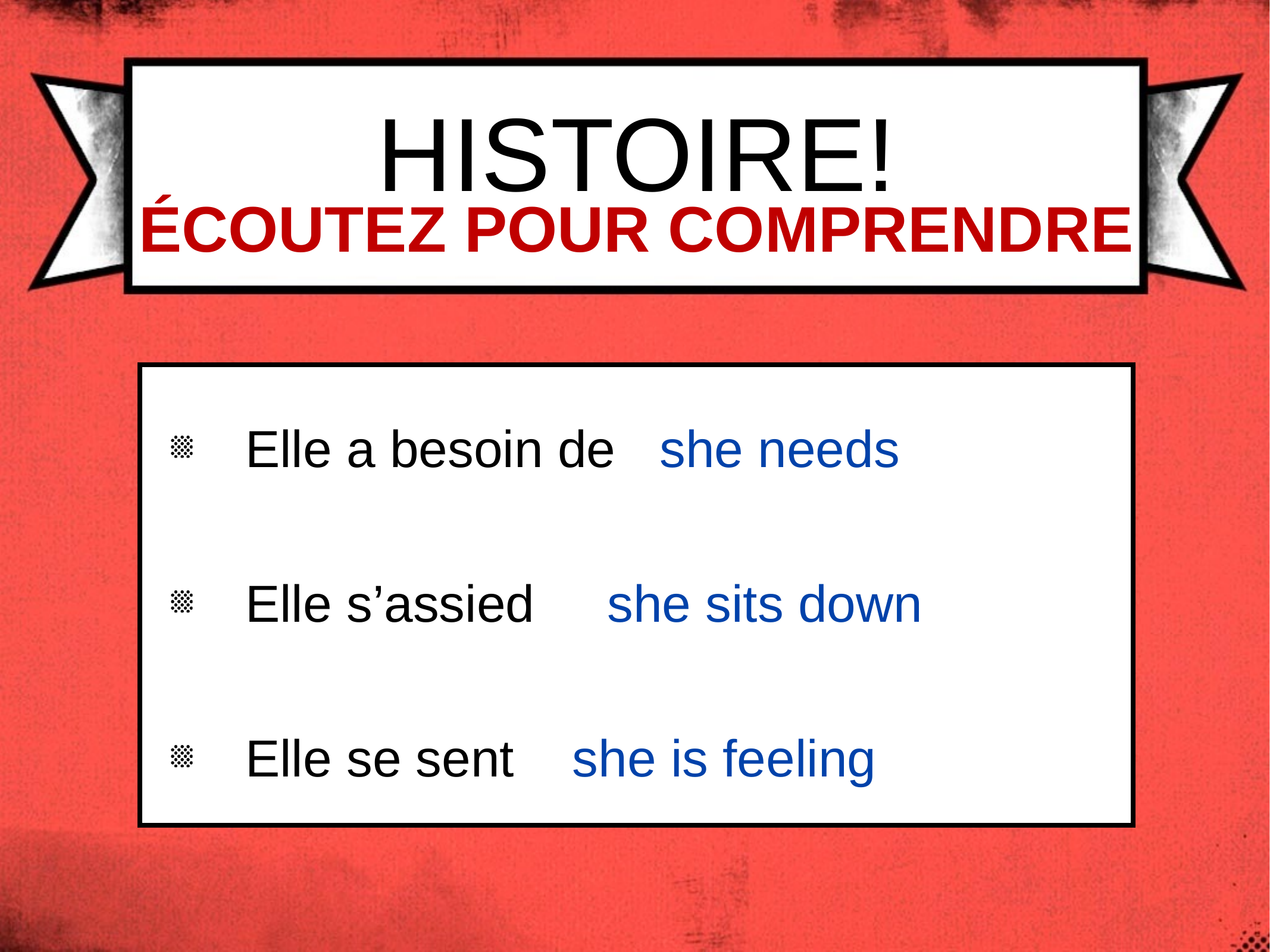

Histoire!
Écoutez pour comprendre
Elle a besoin de   she needs
Elle s’assied     she sits down
Elle se sent    she is feeling